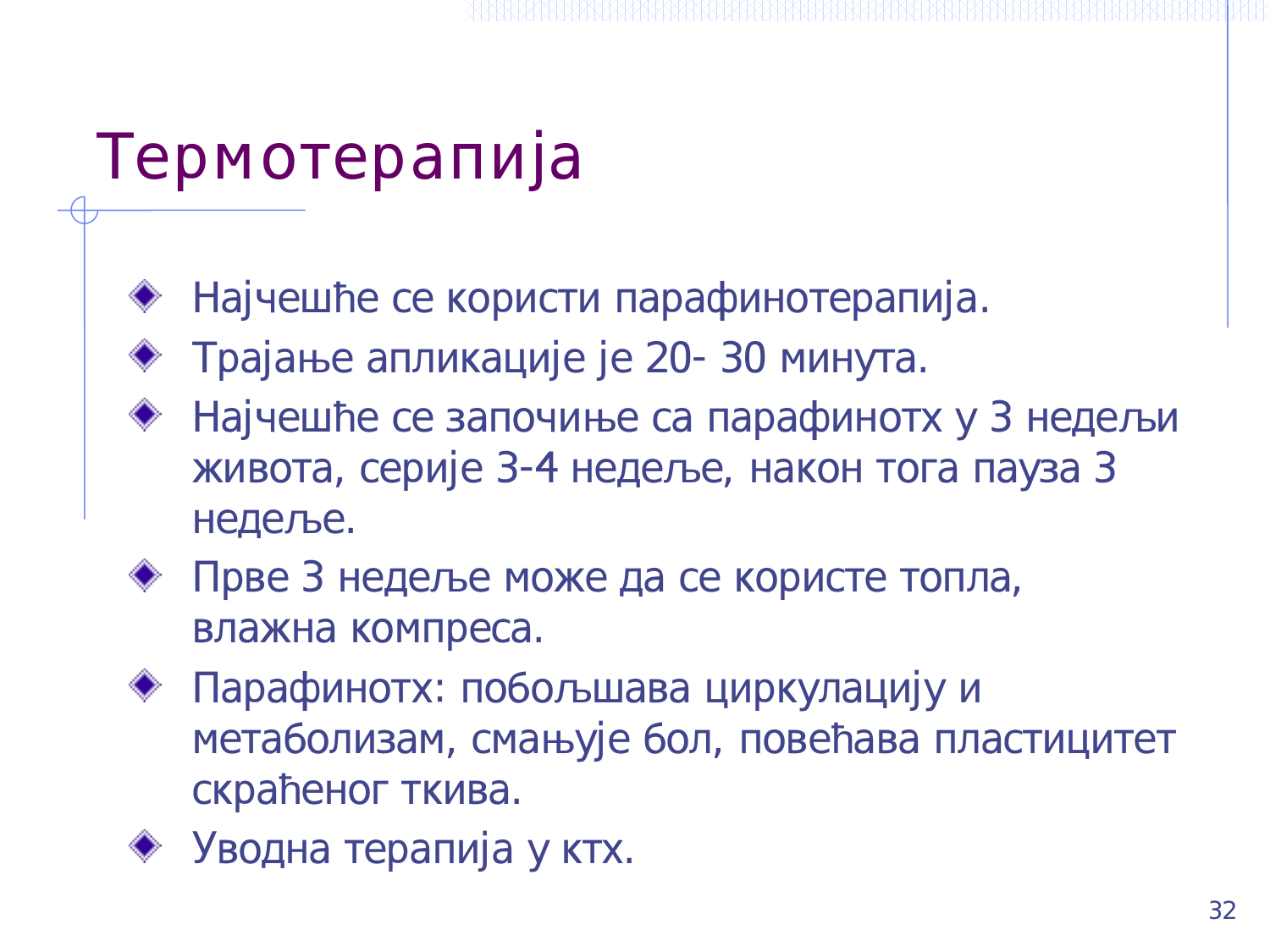

# Термотерапија
Најчешће се користи парафинотерапија.
Трајање апликације је 20- 30 минута.
Најчешће се започиње са парафинотх у 3 недељи живота, серије 3-4 недеље, након тога пауза 3 недеље.
Прве 3 недеље може да се користе топла, влажна компреса.
Парафинотх: побољшава циркулацију и метаболизам, смањује бол, повећава пластицитет скраћеног ткива.
Уводна терапија у ктх.

32